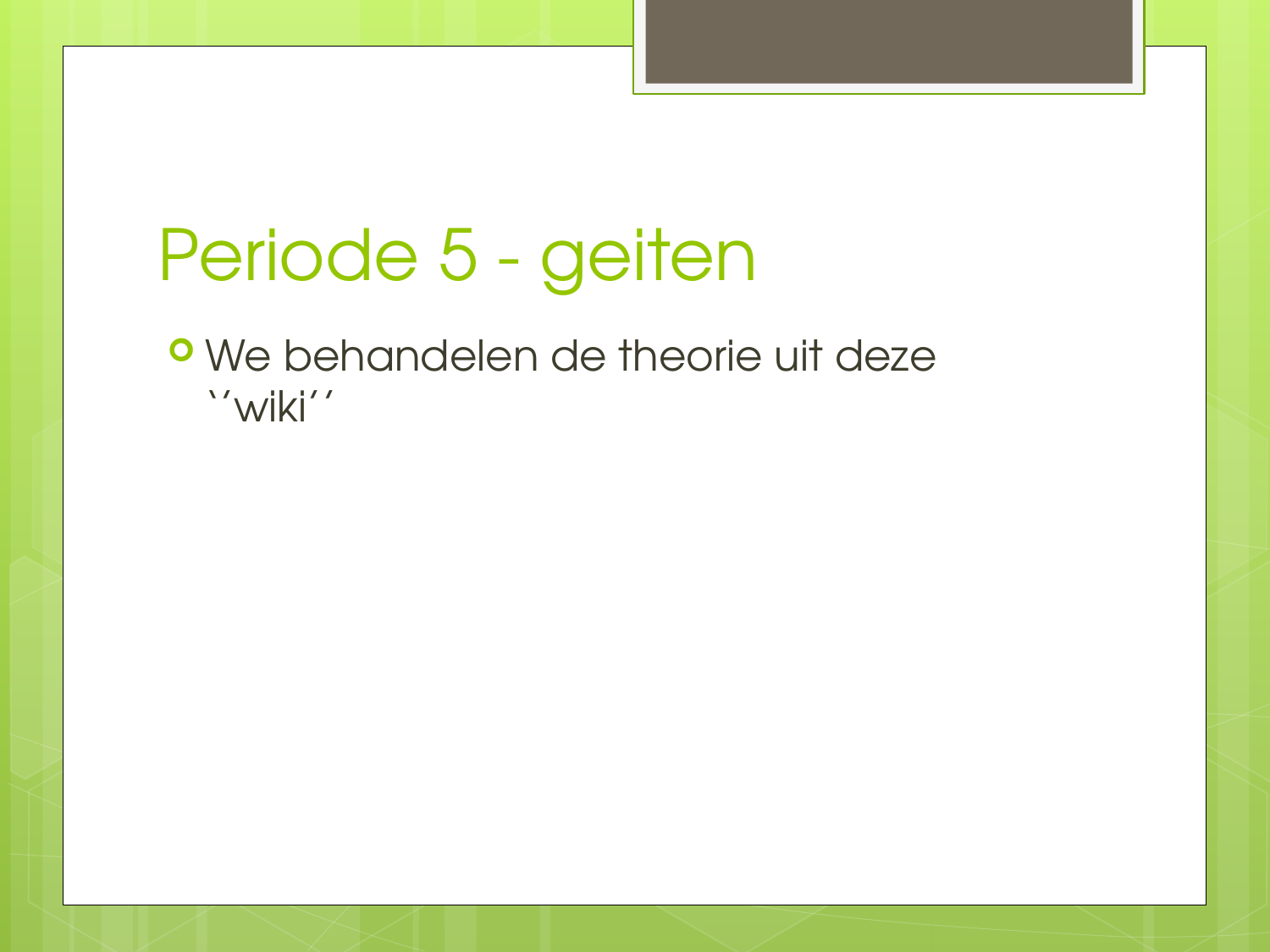

# Periode 5 - geiten
We behandelen de theorie uit deze ‘’wiki’’